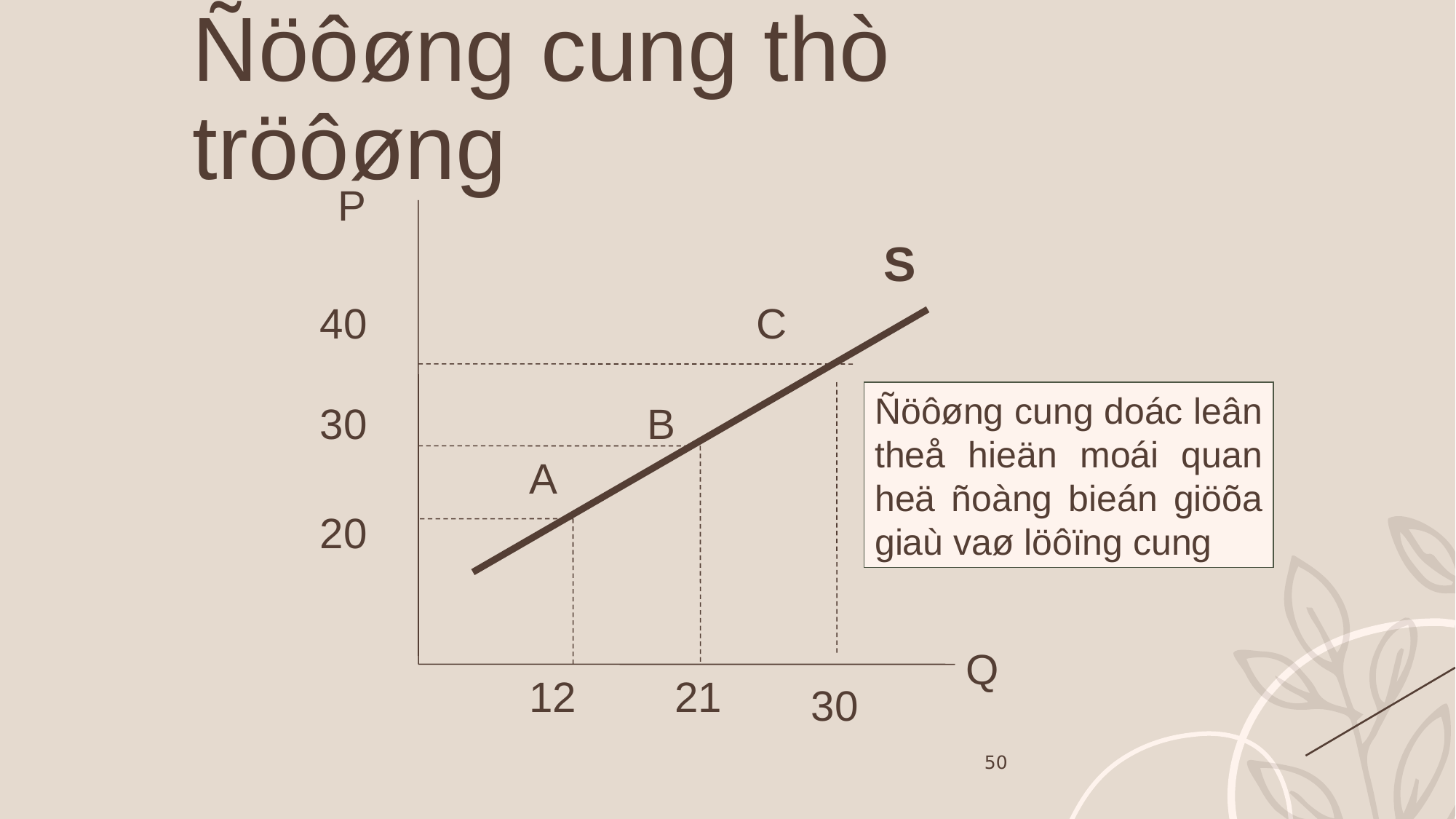

Ñöôøng cung thò tröôøng
P

S
40
C

Ñöôøng cung doác leân theå hieän moái quan heä ñoàng bieán giöõa giaù vaø löôïng cung
30
B

A
20

Q

12
21
30
50